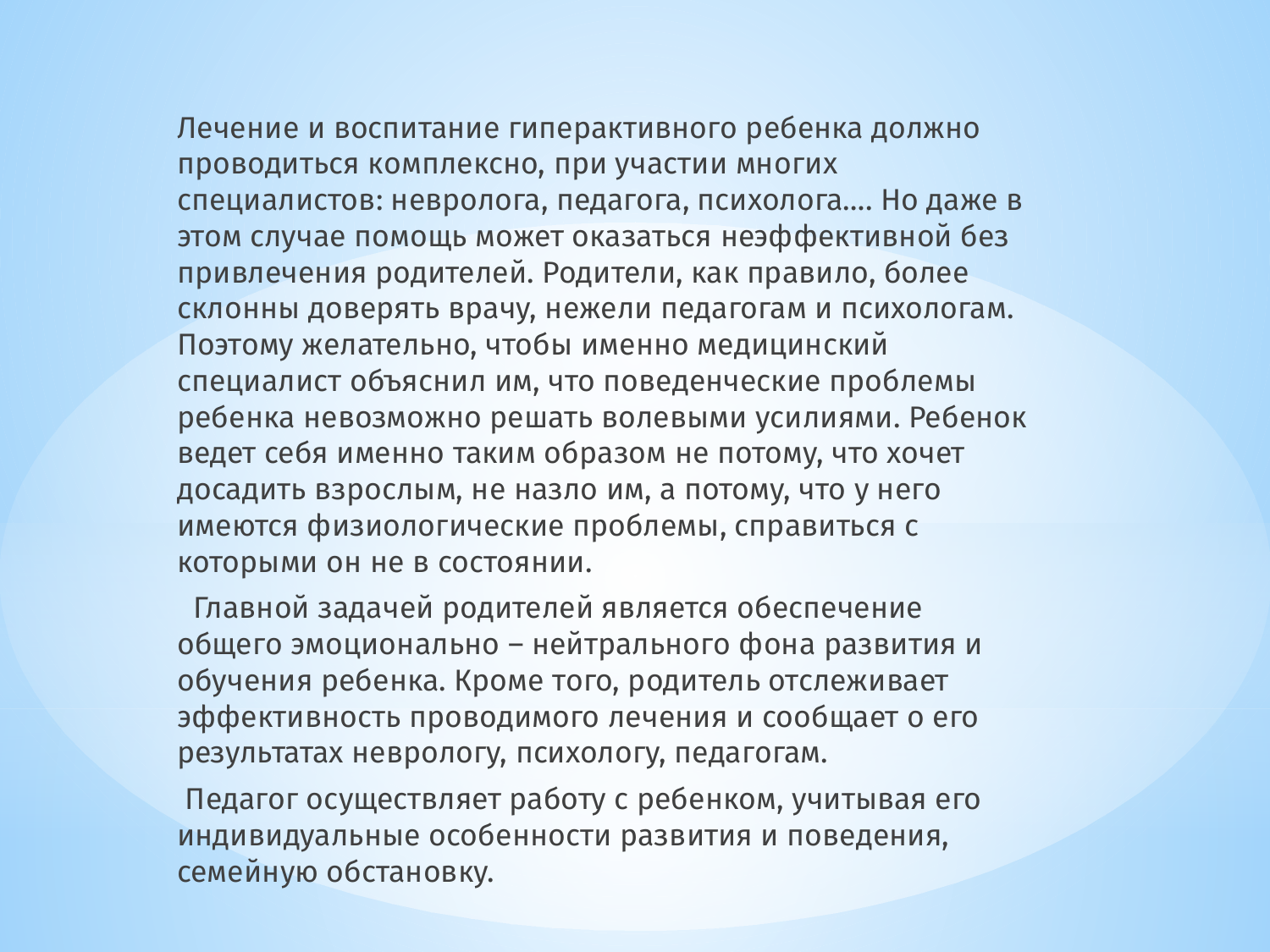

Лечение и воспитание гиперактивного ребенка должно проводиться комплексно, при участии многих специалистов: невролога, педагога, психолога…. Но даже в этом случае помощь может оказаться неэффективной без привлечения родителей. Родители, как правило, более склонны доверять врачу, нежели педагогам и психологам. Поэтому желательно, чтобы именно медицинский специалист объяснил им, что поведенческие проблемы ребенка невозможно решать волевыми усилиями. Ребенок ведет себя именно таким образом не потому, что хочет досадить взрослым, не назло им, а потому, что у него имеются физиологические проблемы, справиться с которыми он не в состоянии.
  Главной задачей родителей является обеспечение общего эмоционально – нейтрального фона развития и обучения ребенка. Кроме того, родитель отслеживает эффективность проводимого лечения и сообщает о его результатах неврологу, психологу, педагогам.
 Педагог осуществляет работу с ребенком, учитывая его индивидуальные особенности развития и поведения, семейную обстановку.